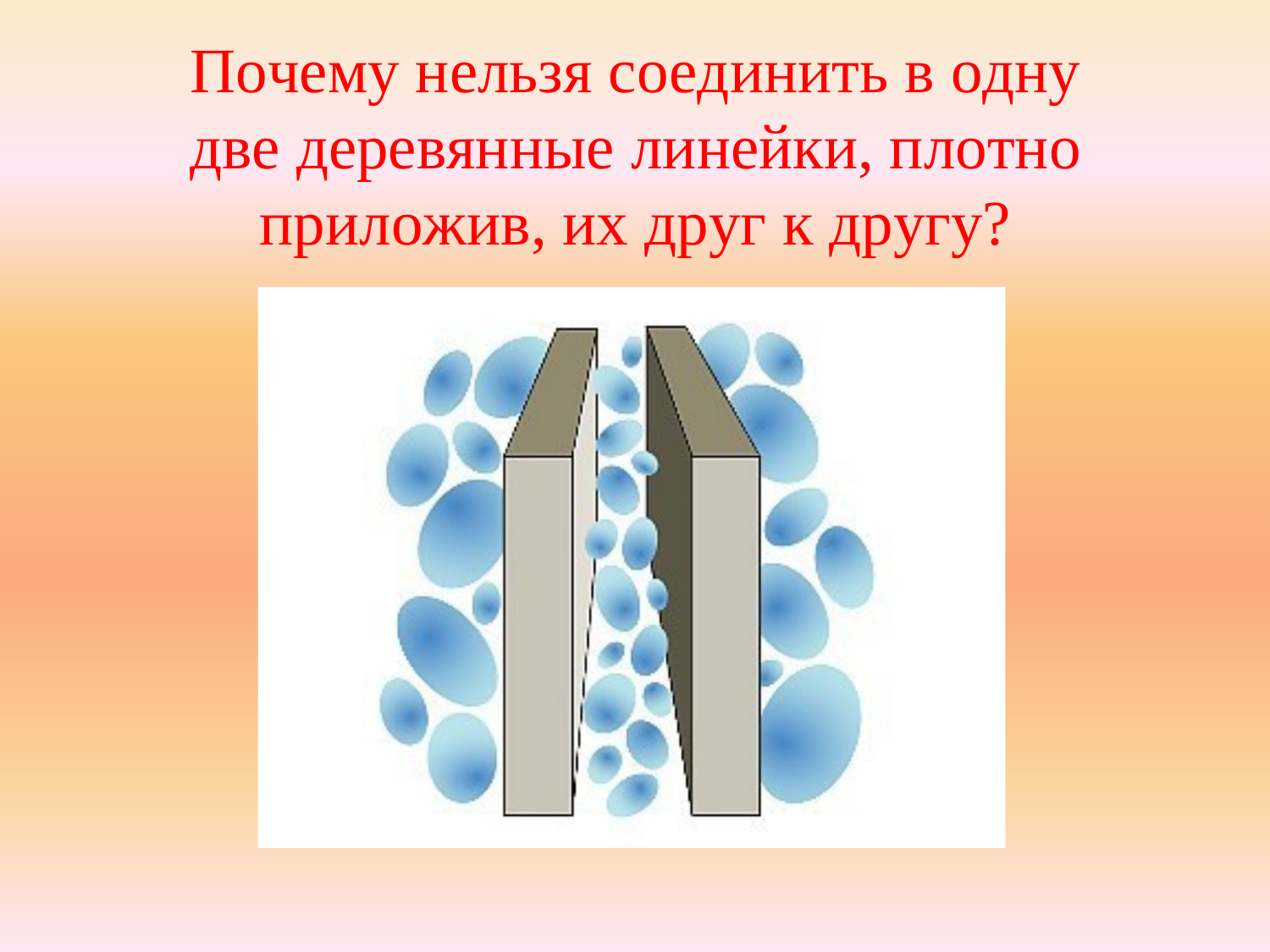

Почему нельзя соединить в одну две деревянные линейки, плотно приложив, их друг к другу?